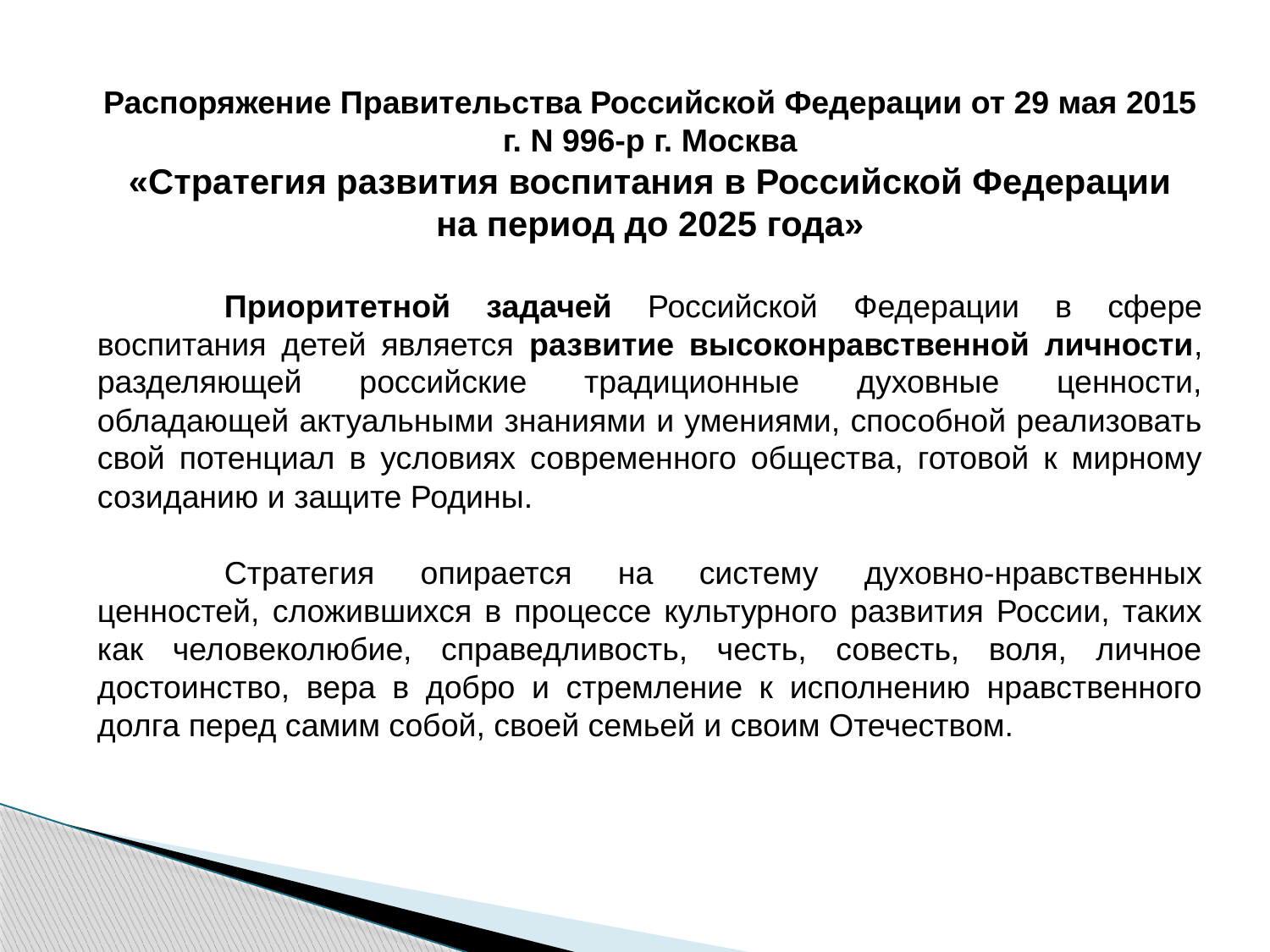

Распоряжение Правительства Российской Федерации от 29 мая 2015 г. N 996-р г. Москва
 «Стратегия развития воспитания в Российской Федерации
на период до 2025 года»

	Приоритетной задачей Российской Федерации в сфере воспитания детей является развитие высоконравственной личности, разделяющей российские традиционные духовные ценности, обладающей актуальными знаниями и умениями, способной реализовать свой потенциал в условиях современного общества, готовой к мирному созиданию и защите Родины.

	Стратегия опирается на систему духовно-нравственных ценностей, сложившихся в процессе культурного развития России, таких как человеколюбие, справедливость, честь, совесть, воля, личное достоинство, вера в добро и стремление к исполнению нравственного долга перед самим собой, своей семьей и своим Отечеством.